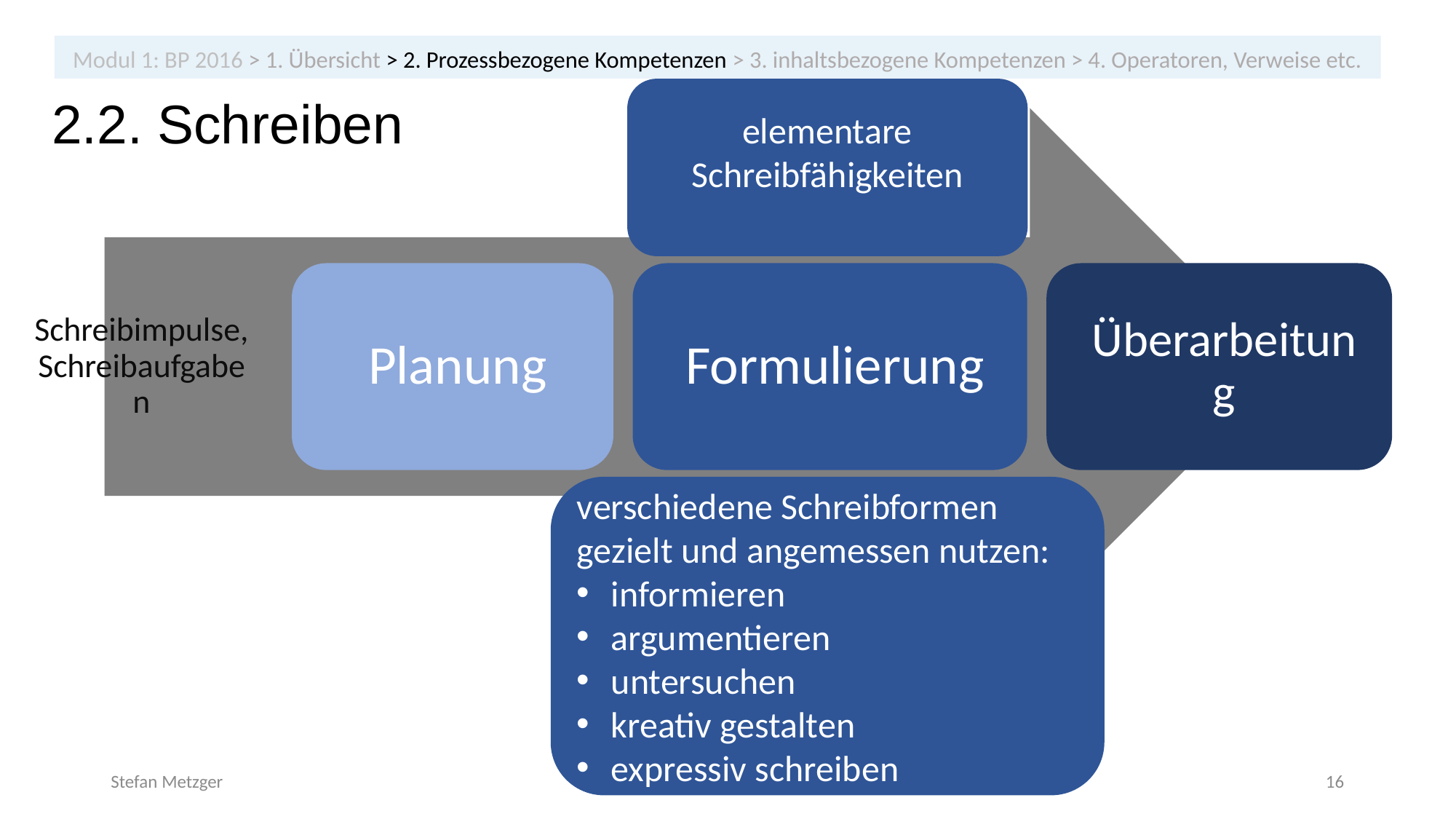

Modul 1: BP 2016 > 1. Übersicht > 2. Prozessbezogene Kompetenzen > 3. inhaltsbezogene Kompetenzen > 4. Operatoren, Verweise etc.
elementare Schreibfähigkeiten

2.2. Schreiben
Schreibimpulse, Schreibaufgaben
Planung
Formulierung
Überarbeitung
verschiedene Schreibformen gezielt und angemessen nutzen:
informieren
argumentieren
untersuchen
kreativ gestalten
expressiv schreiben
Stefan Metzger
ZPG IV – Bildungsplan 2016
16